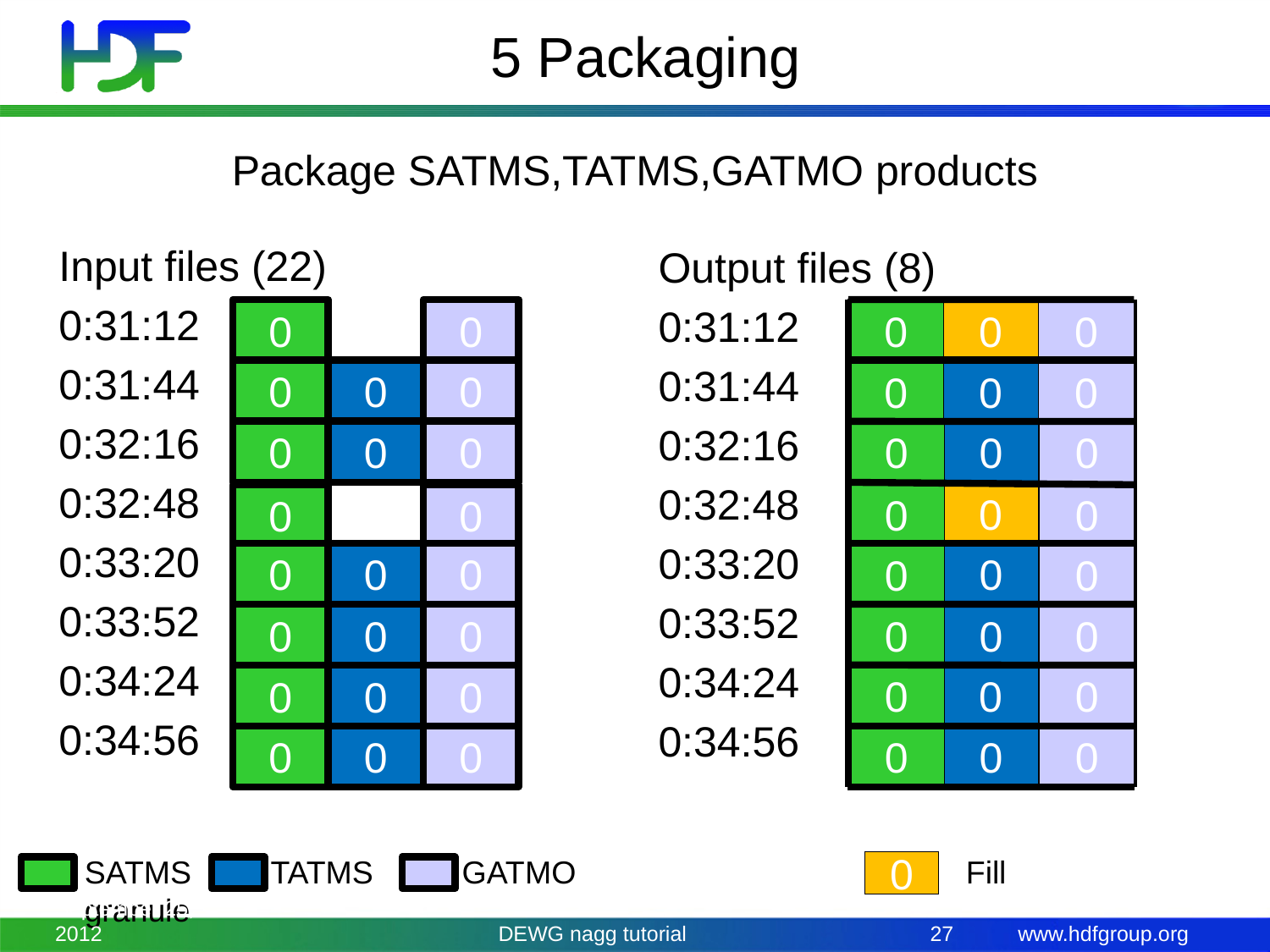

# 5 Packaging
Package SATMS,TATMS,GATMO products
Input files (22)
0:31:12
0:31:44
0:32:16
0:32:48
0:33:20
0:33:52
0:34:24
0:34:56

Output files (8)
0:31:12
0:31:44
0:32:16
0:32:48
0:33:20
0:33:52
0:34:24
0:34:56

0
0
0
0
0
0
0
0
0
0
0
0
0
0
0
0
0
0
0
0
0
0
0
0
0
0
0
0
0
0
0
0
0
0
0
0
0
0
0
0
0
0
0
0
0
0
SATMS         TATMS          GATMO                                            Fill granule
0

September 25, 2012
DEWG nagg tutorial
27